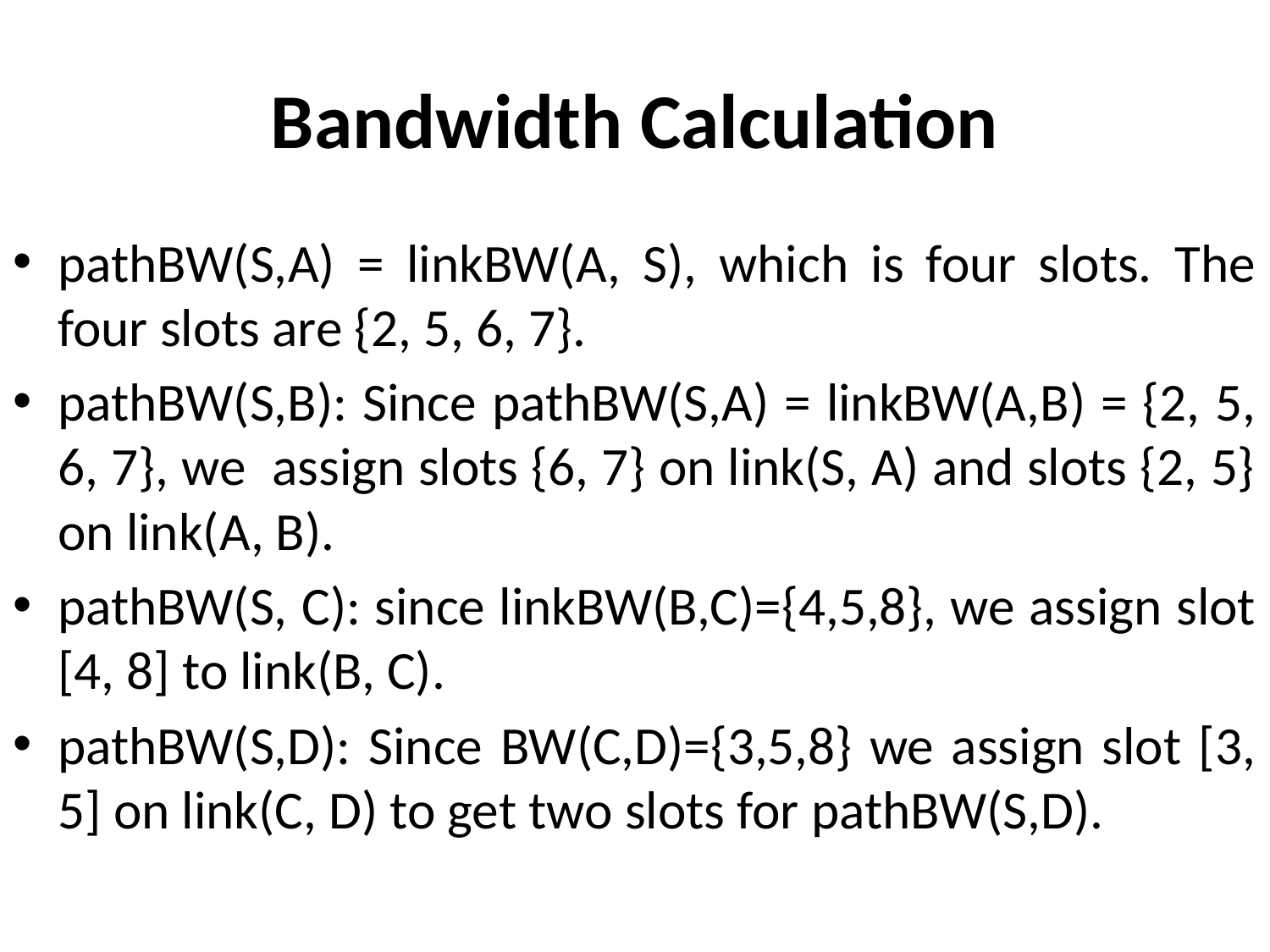

# Bandwidth Calculation
pathBW(S,A) = linkBW(A, S), which is four slots. The four slots are {2, 5, 6, 7}.
pathBW(S,B): Since pathBW(S,A) = linkBW(A,B) = {2, 5, 6, 7}, we  assign slots {6, 7} on link(S, A) and slots {2, 5} on link(A, B).
pathBW(S, C): since linkBW(B,C)={4,5,8}, we assign slot [4, 8] to link(B, C).
pathBW(S,D): Since BW(C,D)={3,5,8} we assign slot [3, 5] on link(C, D) to get two slots for pathBW(S,D).